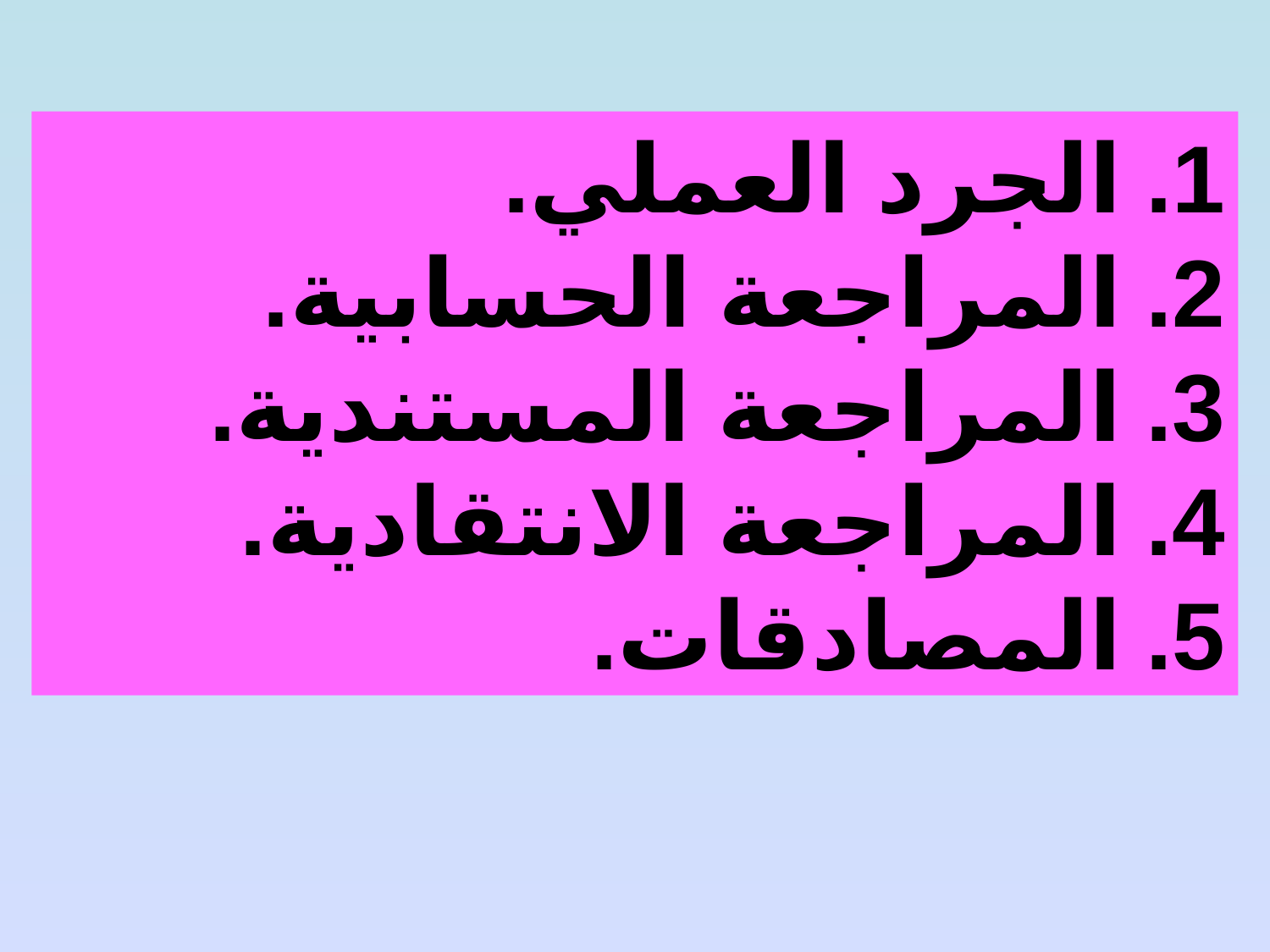

الجرد العملي.
المراجعة الحسابية.
المراجعة المستندية.
المراجعة الانتقادية.
المصادقات.